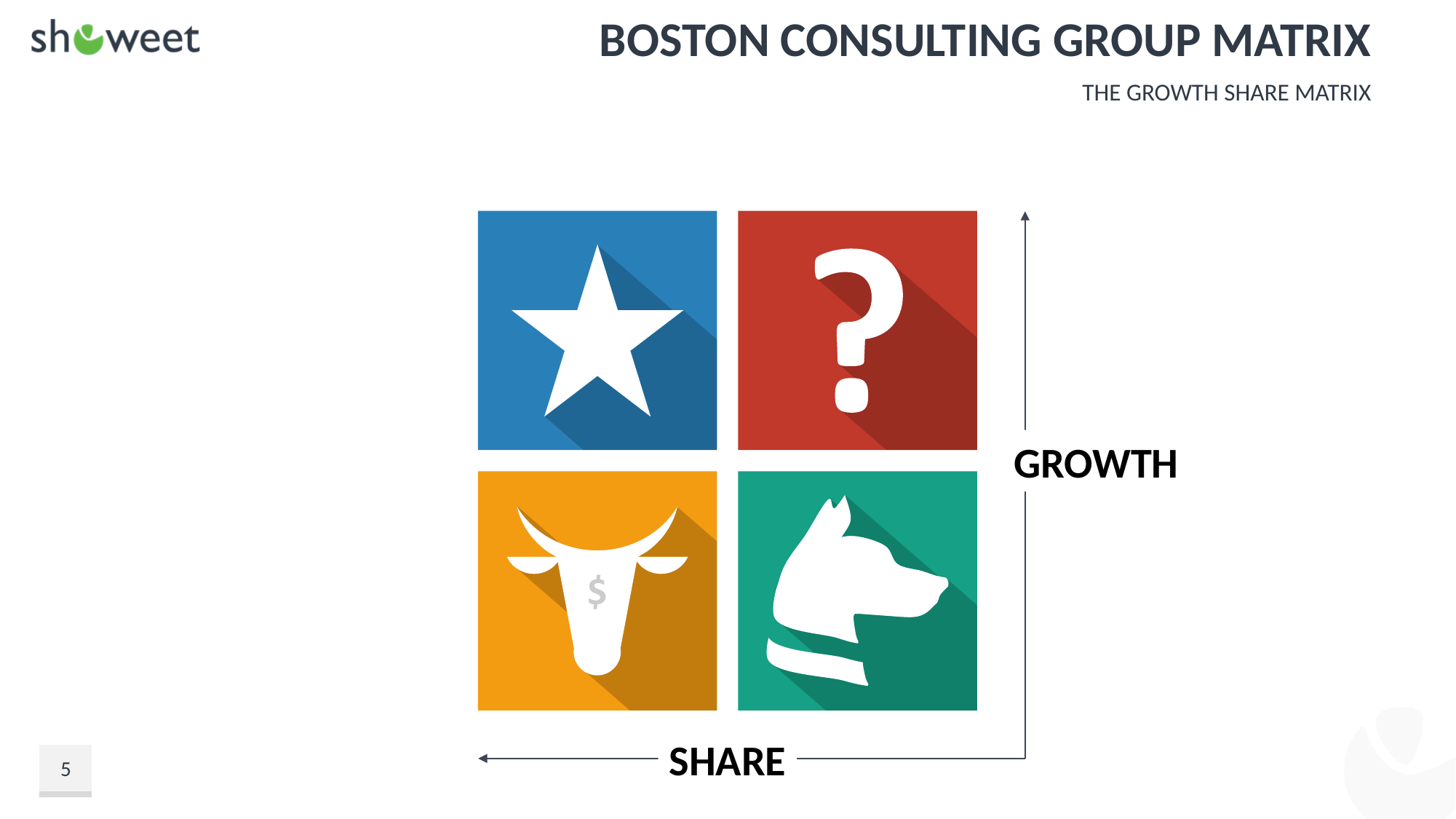

# Boston Consulting Group Matrix
The Growth Share Matrix

GROWTH

SHARE
5